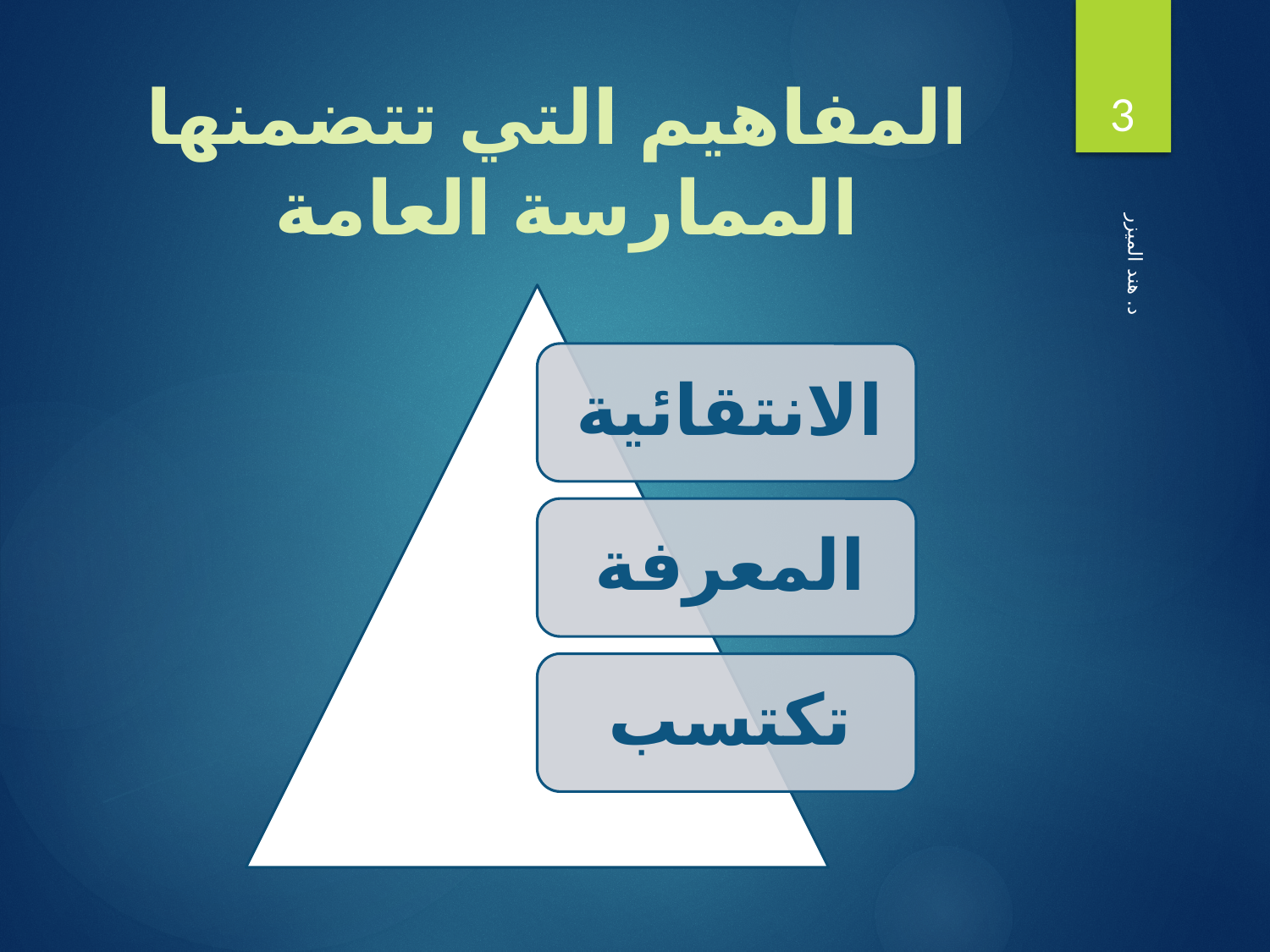

3
# المفاهيم التي تتضمنها الممارسة العامة
الانتقائية
المعرفة
تكتسب
د. هند الميزر